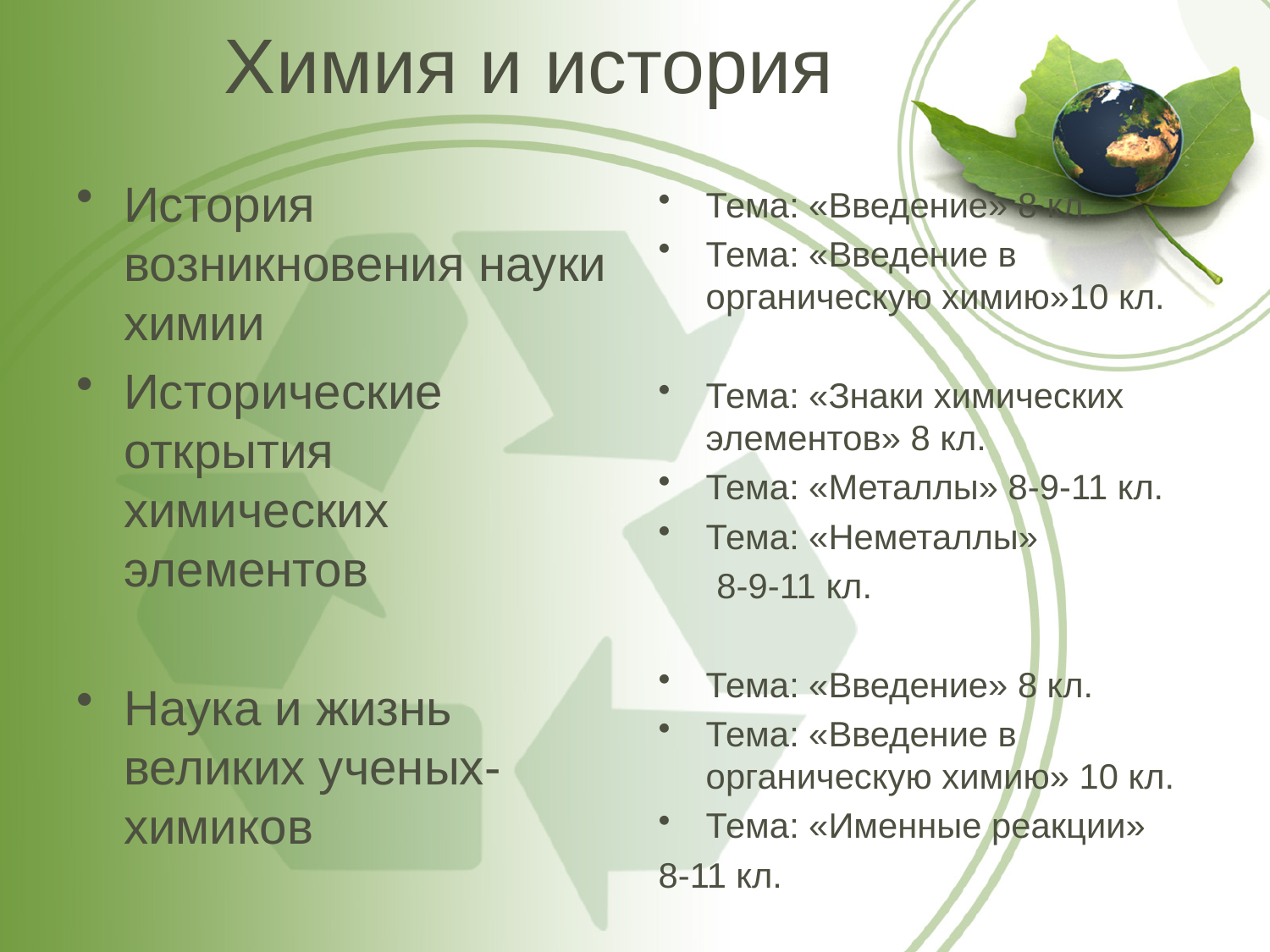

# Химия и история
История возникновения науки химии
Исторические открытия химических элементов

Наука и жизнь великих ученых-химиков
Тема: «Введение» 8 кл.
Тема: «Введение в органическую химию»10 кл.

Тема: «Знаки химических элементов» 8 кл.
Тема: «Металлы» 8-9-11 кл.
Тема: «Неметаллы»
      8-9-11 кл.

Тема: «Введение» 8 кл.
Тема: «Введение в органическую химию» 10 кл.
Тема: «Именные реакции»
8-11 кл.